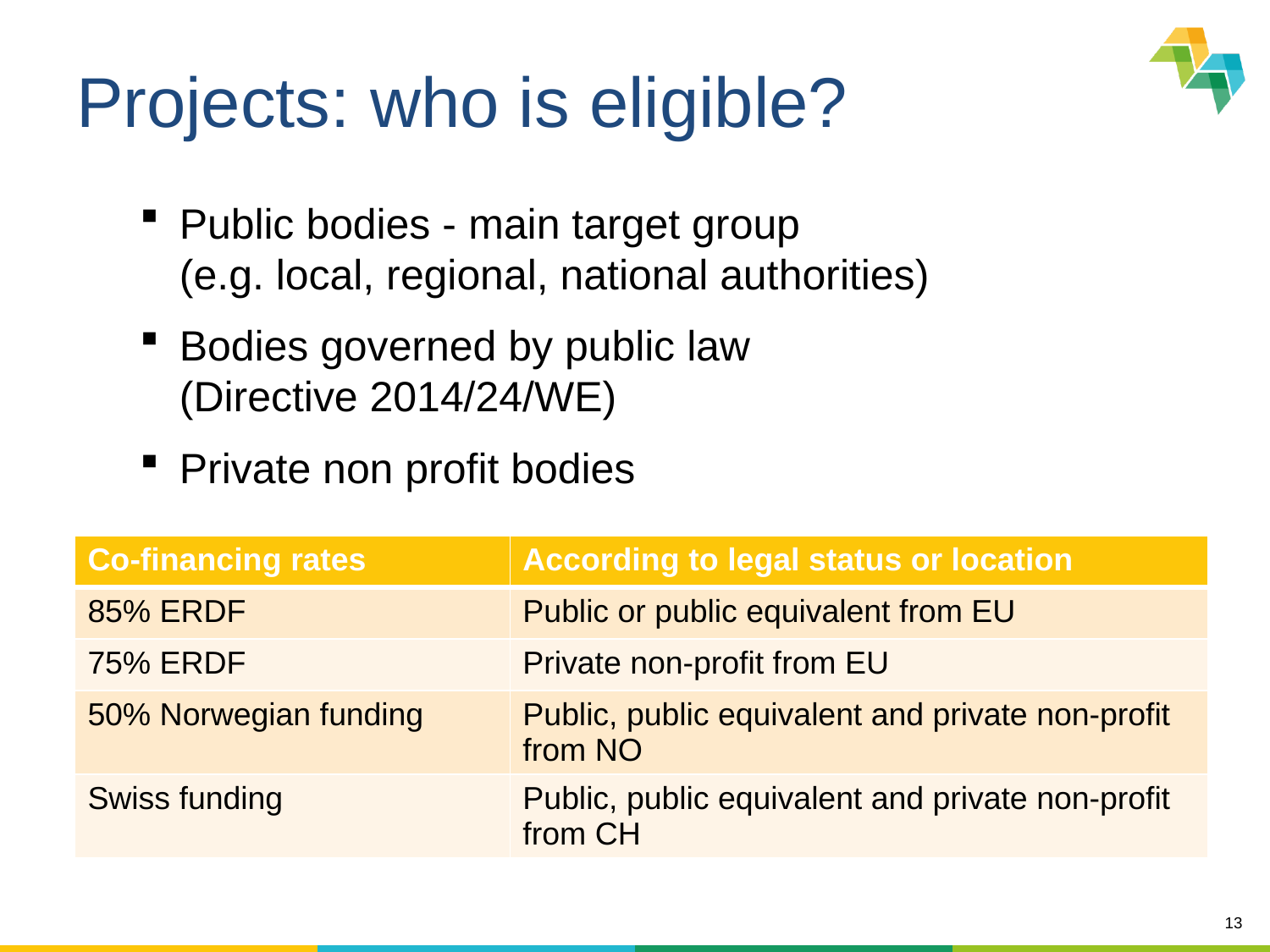

# Projects: who is eligible?
Public bodies - main target group
(e.g. local, regional, national authorities)
Bodies governed by public law
(Directive 2014/24/WE)
Private non profit bodies

| Co-financing rates | According to legal status or location |
| --- | --- |
| 85% ERDF | Public or public equivalent from EU |
| 75% ERDF | Private non-profit from EU |
| 50% Norwegian funding | Public, public equivalent and private non-profit from NO |
| Swiss funding | Public, public equivalent and private non-profit from CH |